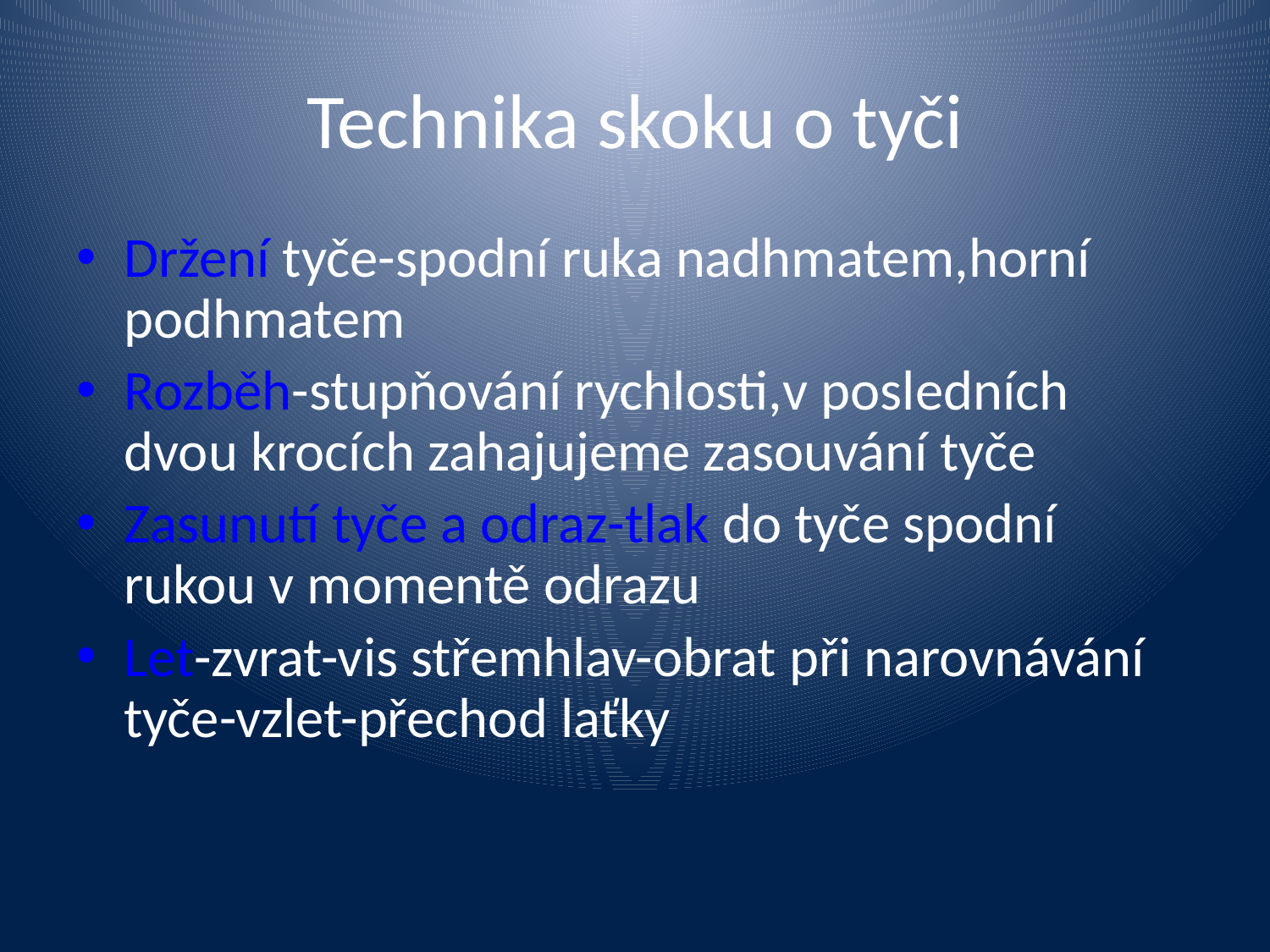

# Technika skoku o tyči
Držení tyče-spodní ruka nadhmatem,horní podhmatem
Rozběh-stupňování rychlosti,v posledních dvou krocích zahajujeme zasouvání tyče
Zasunutí tyče a odraz-tlak do tyče spodní rukou v momentě odrazu
Let-zvrat-vis střemhlav-obrat při narovnávání tyče-vzlet-přechod laťky